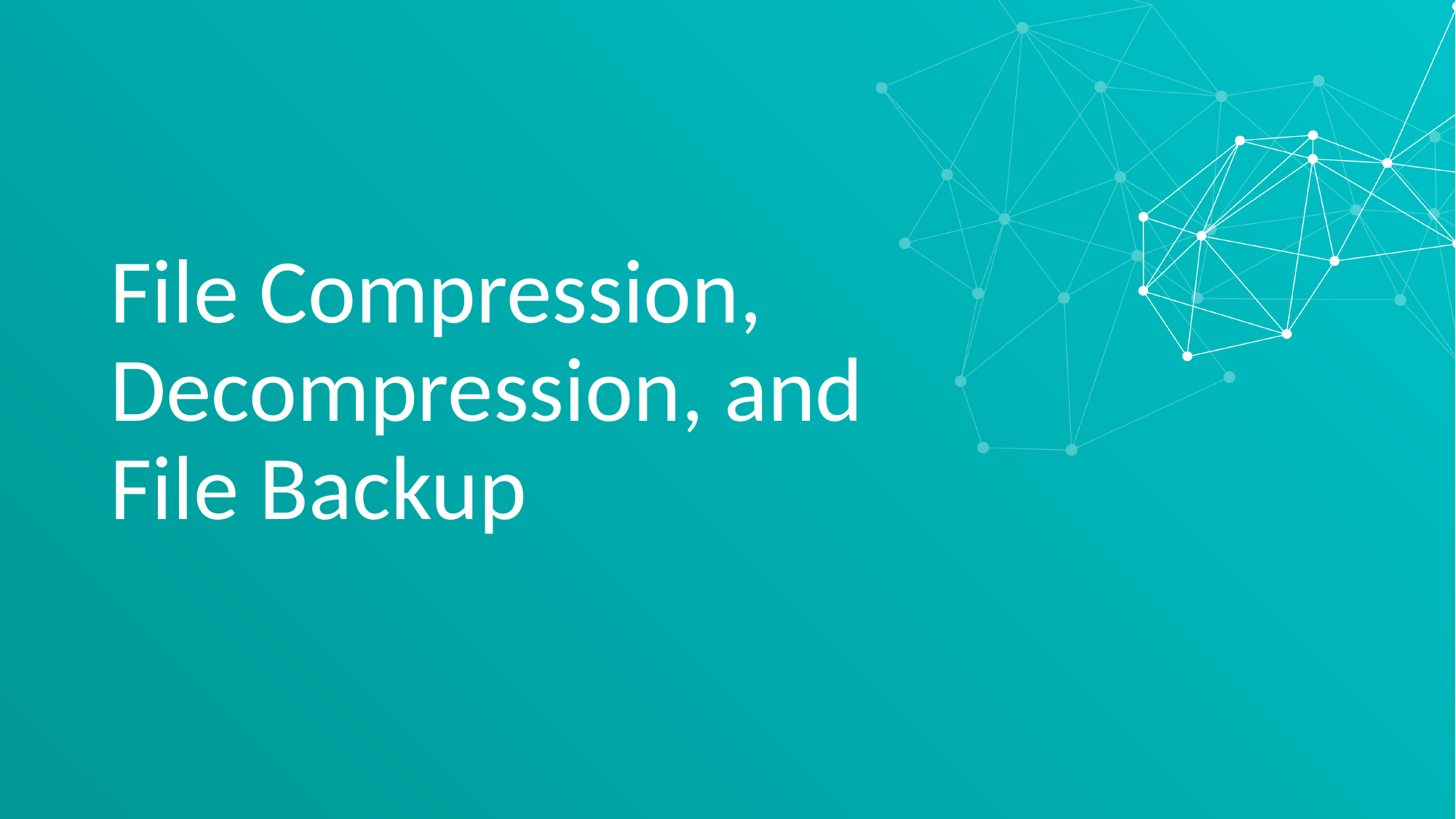

# File Compression, Decompression, and File Backup